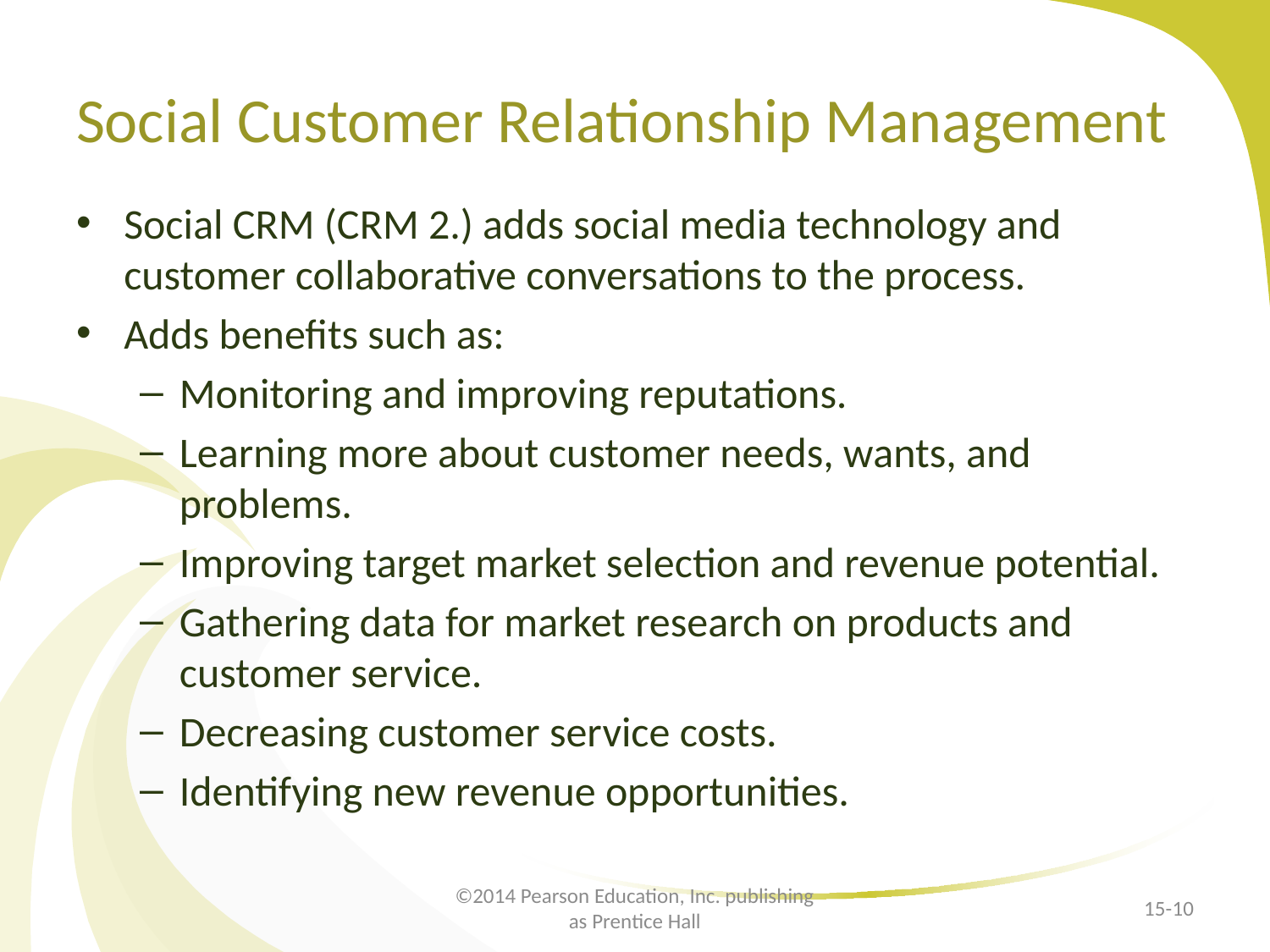

# Social Customer Relationship Management
Social CRM (CRM 2.) adds social media technology and customer collaborative conversations to the process.
Adds benefits such as:
Monitoring and improving reputations.
Learning more about customer needs, wants, and problems.
Improving target market selection and revenue potential.
Gathering data for market research on products and customer service.
Decreasing customer service costs.
Identifying new revenue opportunities.
©2014 Pearson Education, Inc. publishing as Prentice Hall
15-10